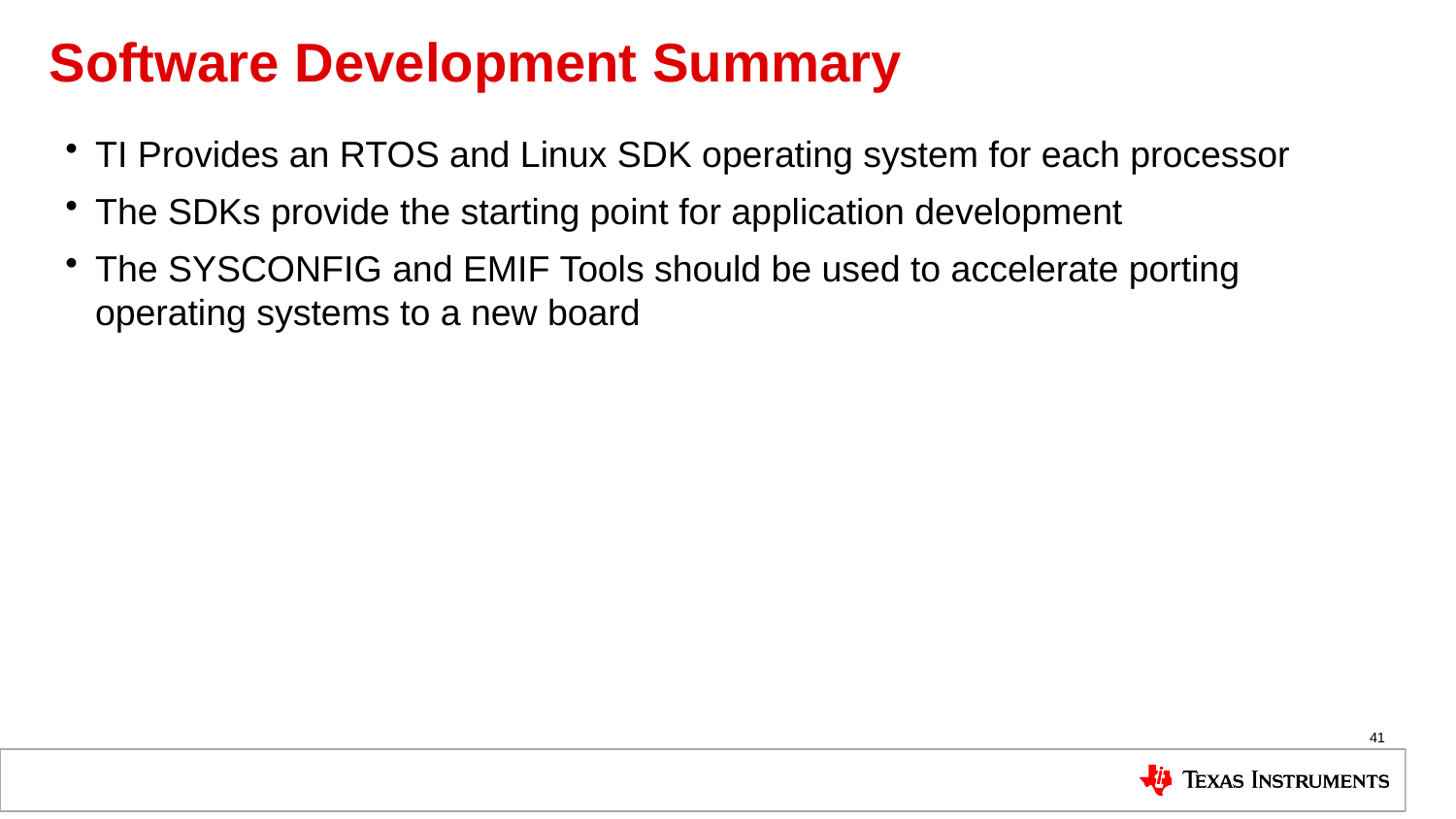

# Software Development Summary
TI Provides an RTOS and Linux SDK operating system for each processor
The SDKs provide the starting point for application development
The SYSCONFIG and EMIF Tools should be used to accelerate porting operating systems to a new board

41